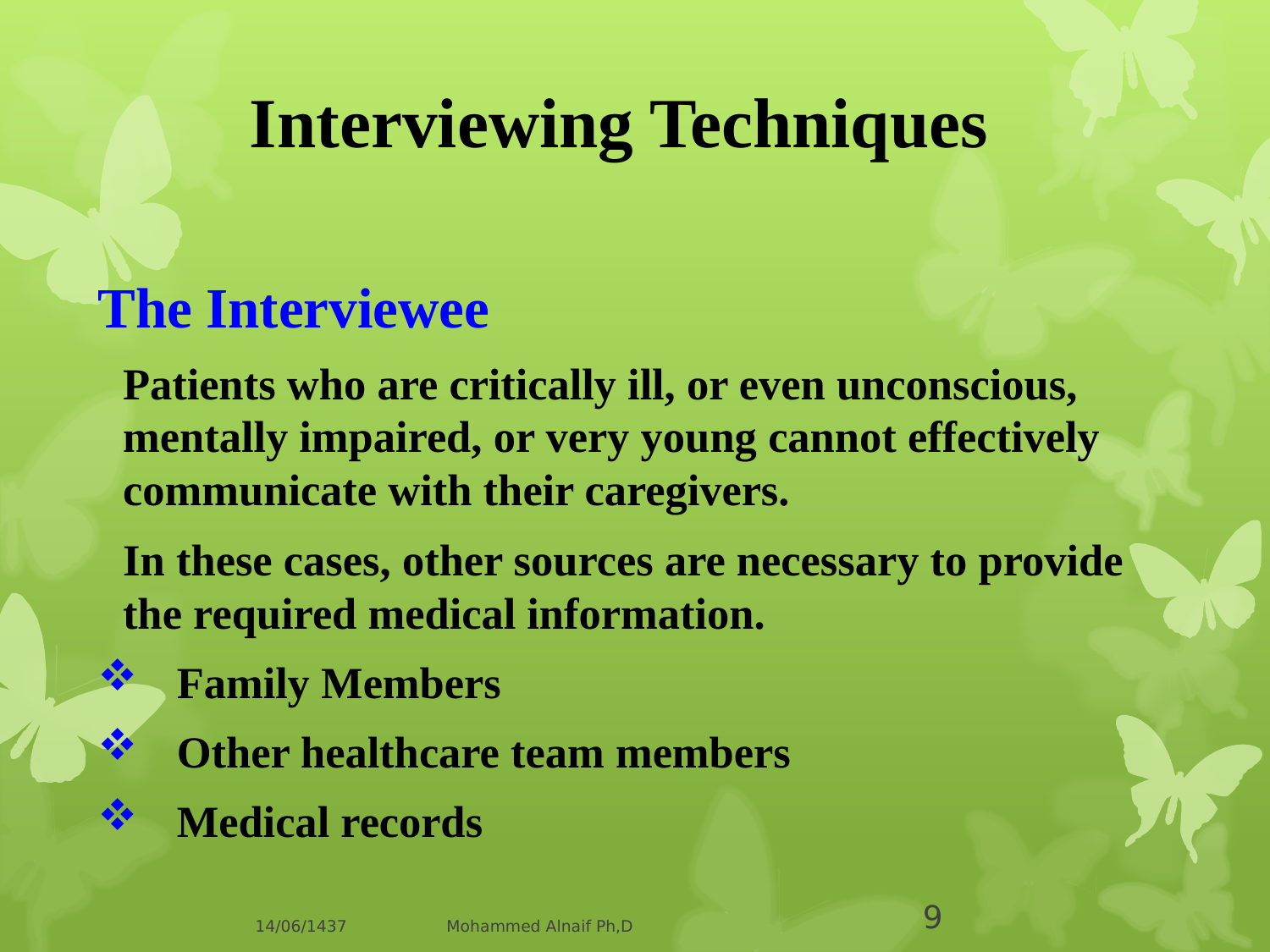

# Interviewing Techniques
The Interviewee
Patients who are critically ill, or even unconscious, mentally impaired, or very young cannot effectively communicate with their caregivers.
In these cases, other sources are necessary to provide the required medical information.
Family Members
Other healthcare team members
Medical records
14/06/1437
Mohammed Alnaif Ph,D
9